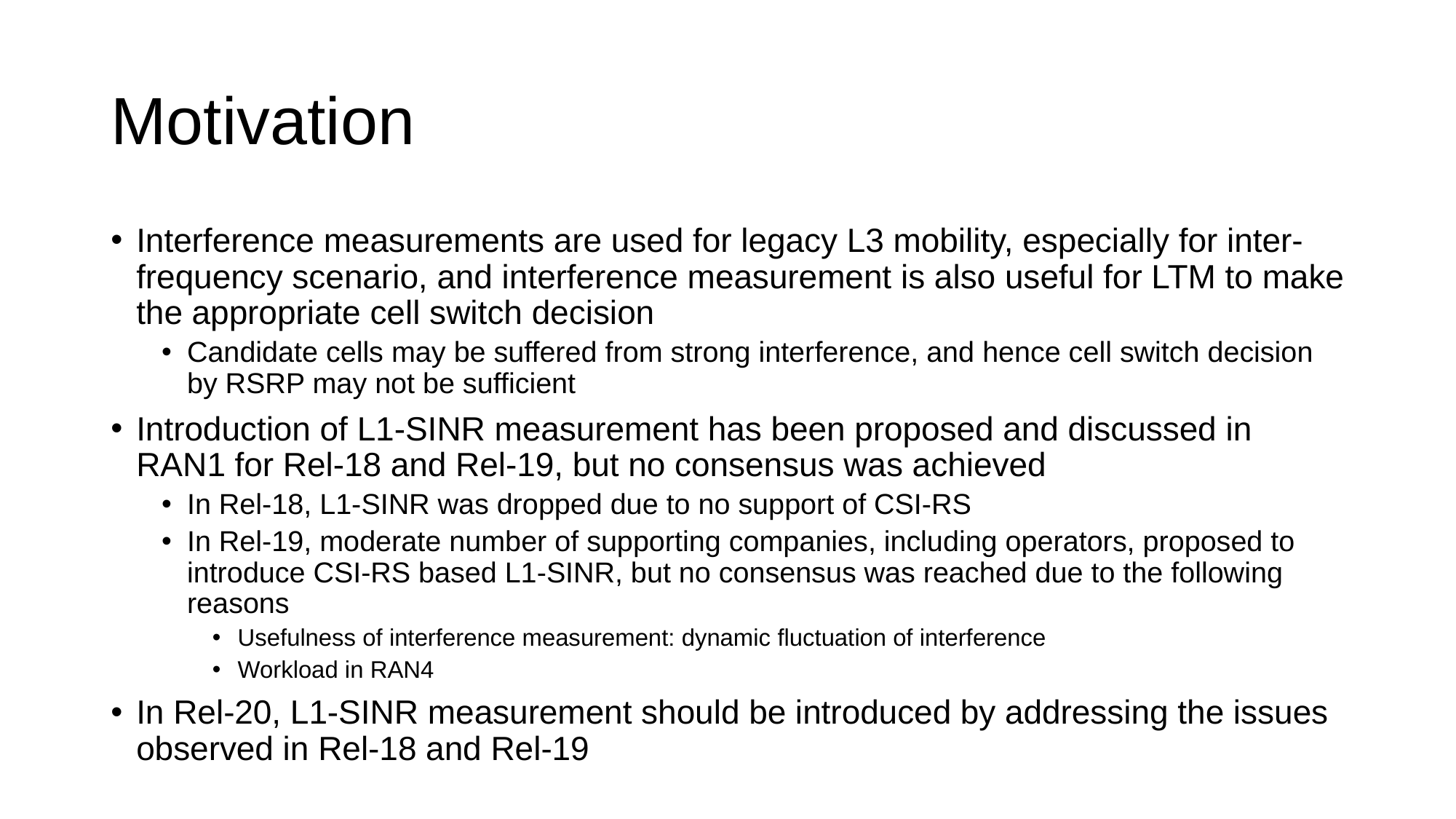

# Motivation
Interference measurements are used for legacy L3 mobility, especially for inter-frequency scenario, and interference measurement is also useful for LTM to make the appropriate cell switch decision
Candidate cells may be suffered from strong interference, and hence cell switch decision by RSRP may not be sufficient
Introduction of L1-SINR measurement has been proposed and discussed in RAN1 for Rel-18 and Rel-19, but no consensus was achieved
In Rel-18, L1-SINR was dropped due to no support of CSI-RS
In Rel-19, moderate number of supporting companies, including operators, proposed to introduce CSI-RS based L1-SINR, but no consensus was reached due to the following reasons
Usefulness of interference measurement: dynamic fluctuation of interference
Workload in RAN4
In Rel-20, L1-SINR measurement should be introduced by addressing the issues observed in Rel-18 and Rel-19